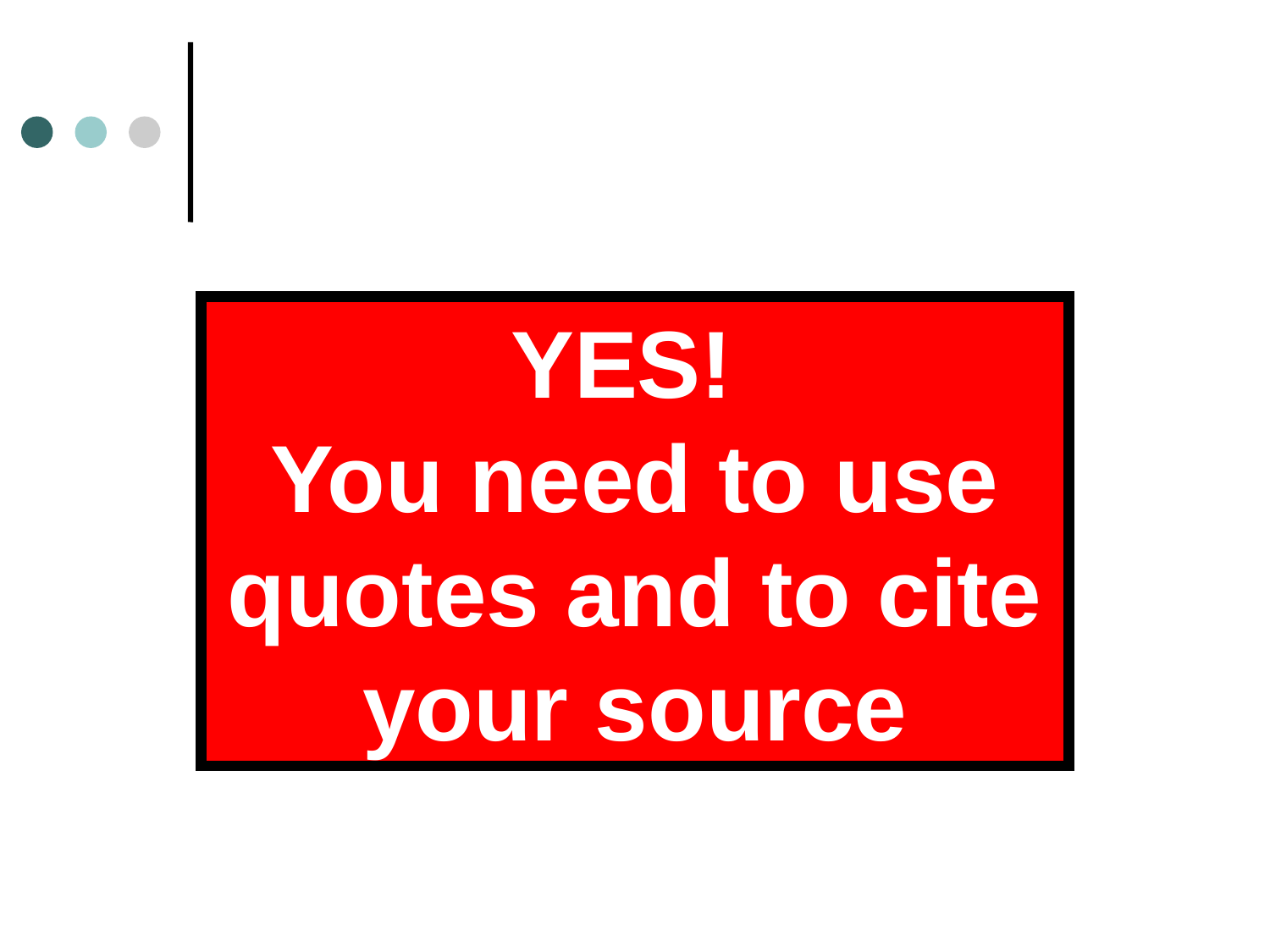

YES!
You need to use quotes and to cite your source